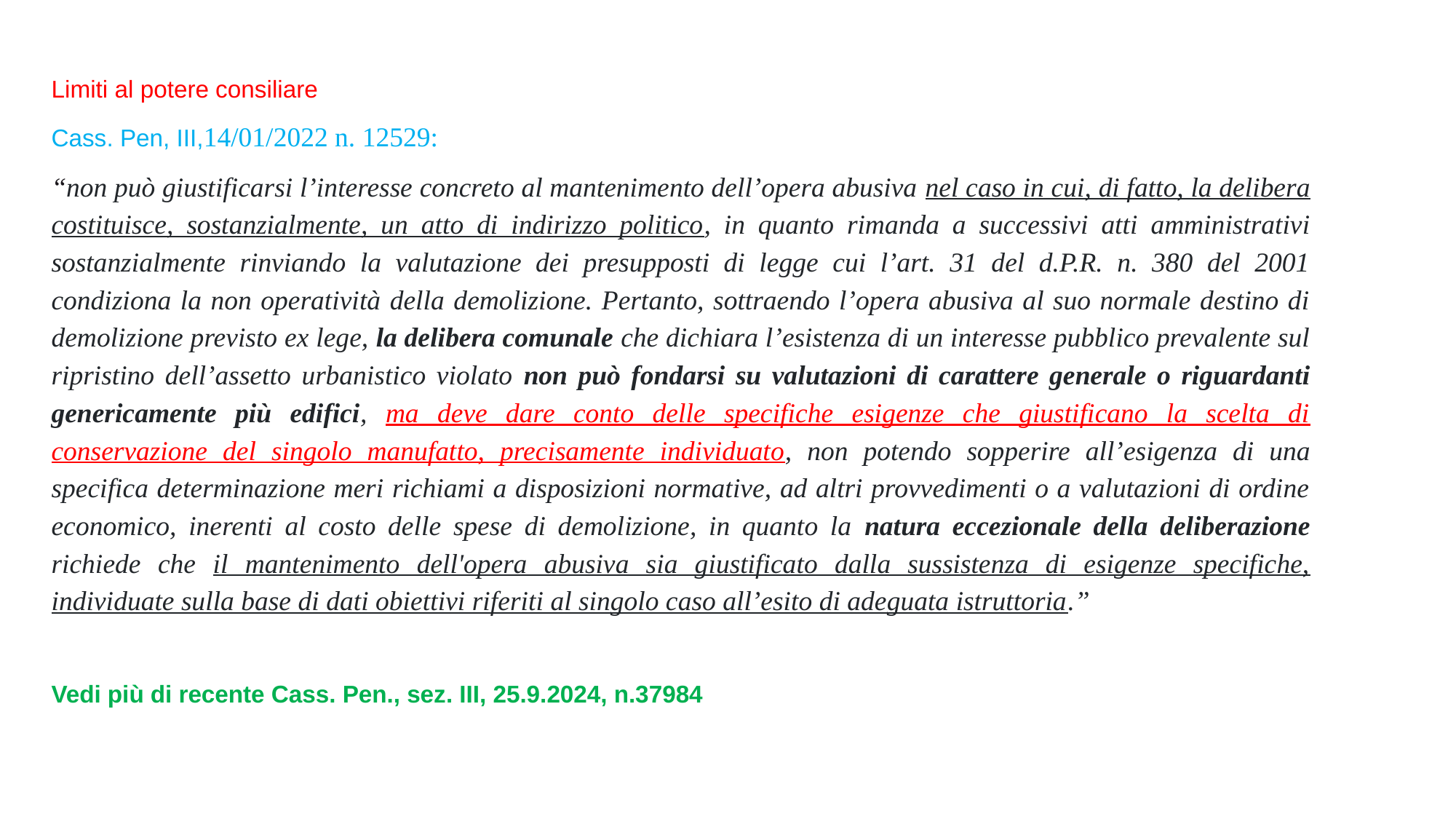

Limiti al potere consiliare
Cass. Pen, III,14/01/2022 n. 12529:
“non può giustificarsi l’interesse concreto al mantenimento dell’opera abusiva nel caso in cui, di fatto, la delibera costituisce, sostanzialmente, un atto di indirizzo politico, in quanto rimanda a successivi atti amministrativi sostanzialmente rinviando la valutazione dei presupposti di legge cui l’art. 31 del d.P.R. n. 380 del 2001 condiziona la non operatività della demolizione. Pertanto, sottraendo l’opera abusiva al suo normale destino di demolizione previsto ex lege, la delibera comunale che dichiara l’esistenza di un interesse pubblico prevalente sul ripristino dell’assetto urbanistico violato non può fondarsi su valutazioni di carattere generale o riguardanti genericamente più edifici, ma deve dare conto delle specifiche esigenze che giustificano la scelta di conservazione del singolo manufatto, precisamente individuato, non potendo sopperire all’esigenza di una specifica determinazione meri richiami a disposizioni normative, ad altri provvedimenti o a valutazioni di ordine economico, inerenti al costo delle spese di demolizione, in quanto la natura eccezionale della deliberazione richiede che il mantenimento dell'opera abusiva sia giustificato dalla sussistenza di esigenze specifiche, individuate sulla base di dati obiettivi riferiti al singolo caso all’esito di adeguata istruttoria.”

Vedi più di recente Cass. Pen., sez. III, 25.9.2024, n.37984